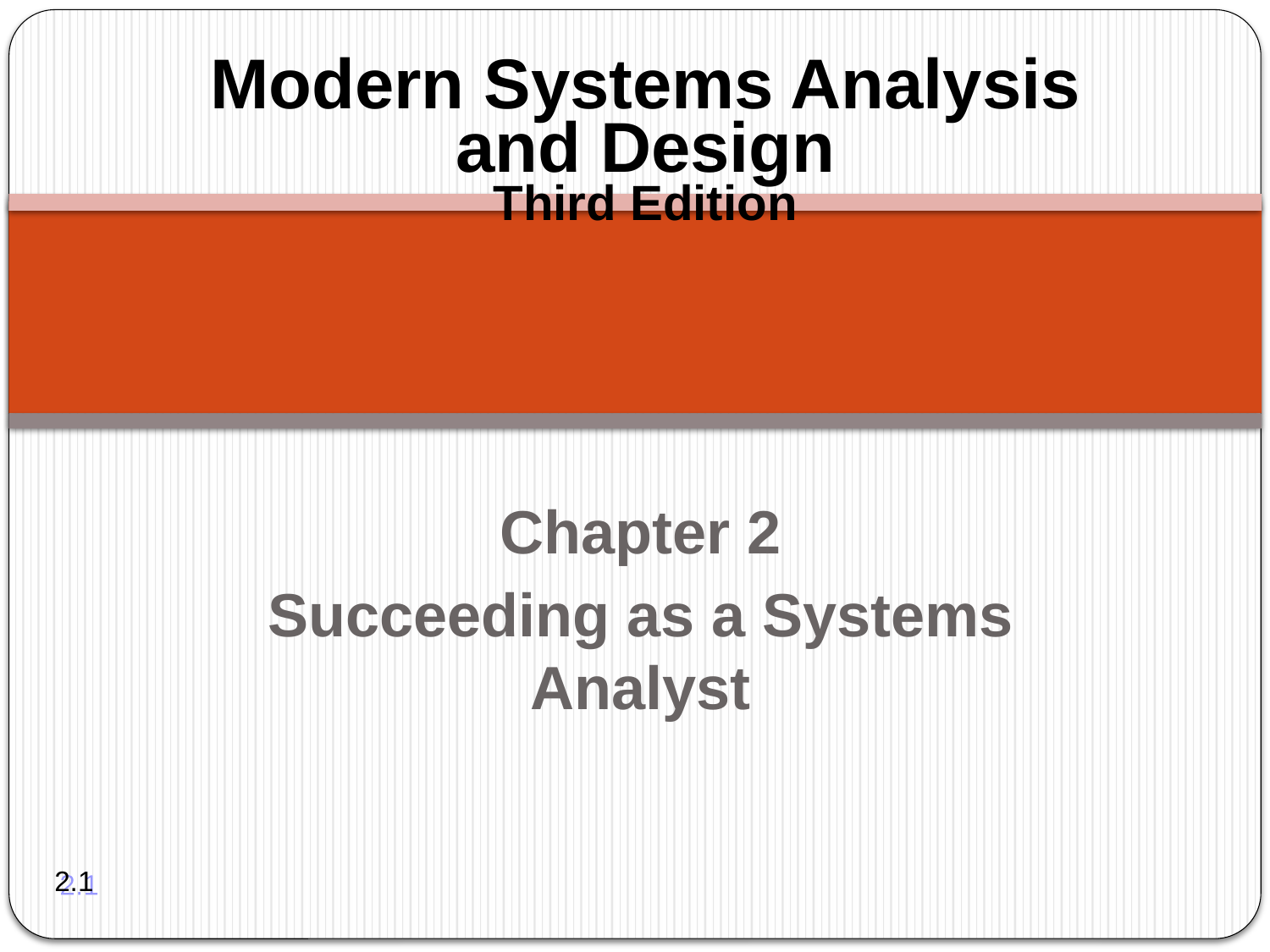

# Modern Systems Analysis and Design Third Edition
Chapter 2
Succeeding as a Systems Analyst
2.1